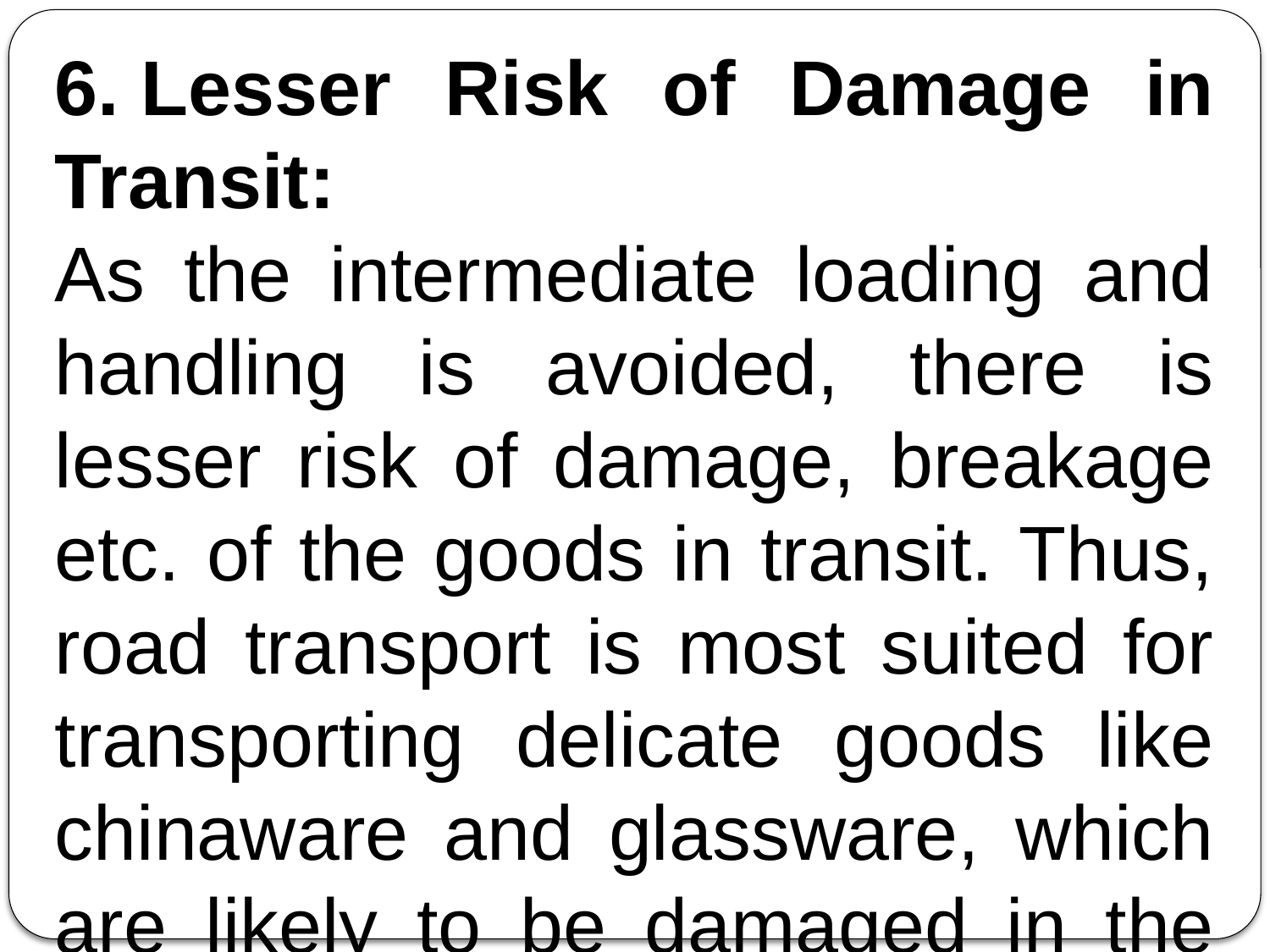

6. Lesser Risk of Damage in Transit:
As the intermediate loading and handling is avoided, there is lesser risk of damage, breakage etc. of the goods in transit. Thus, road transport is most suited for transporting delicate goods like chinaware and glassware, which are likely to be damaged in the process of loading and unloading.